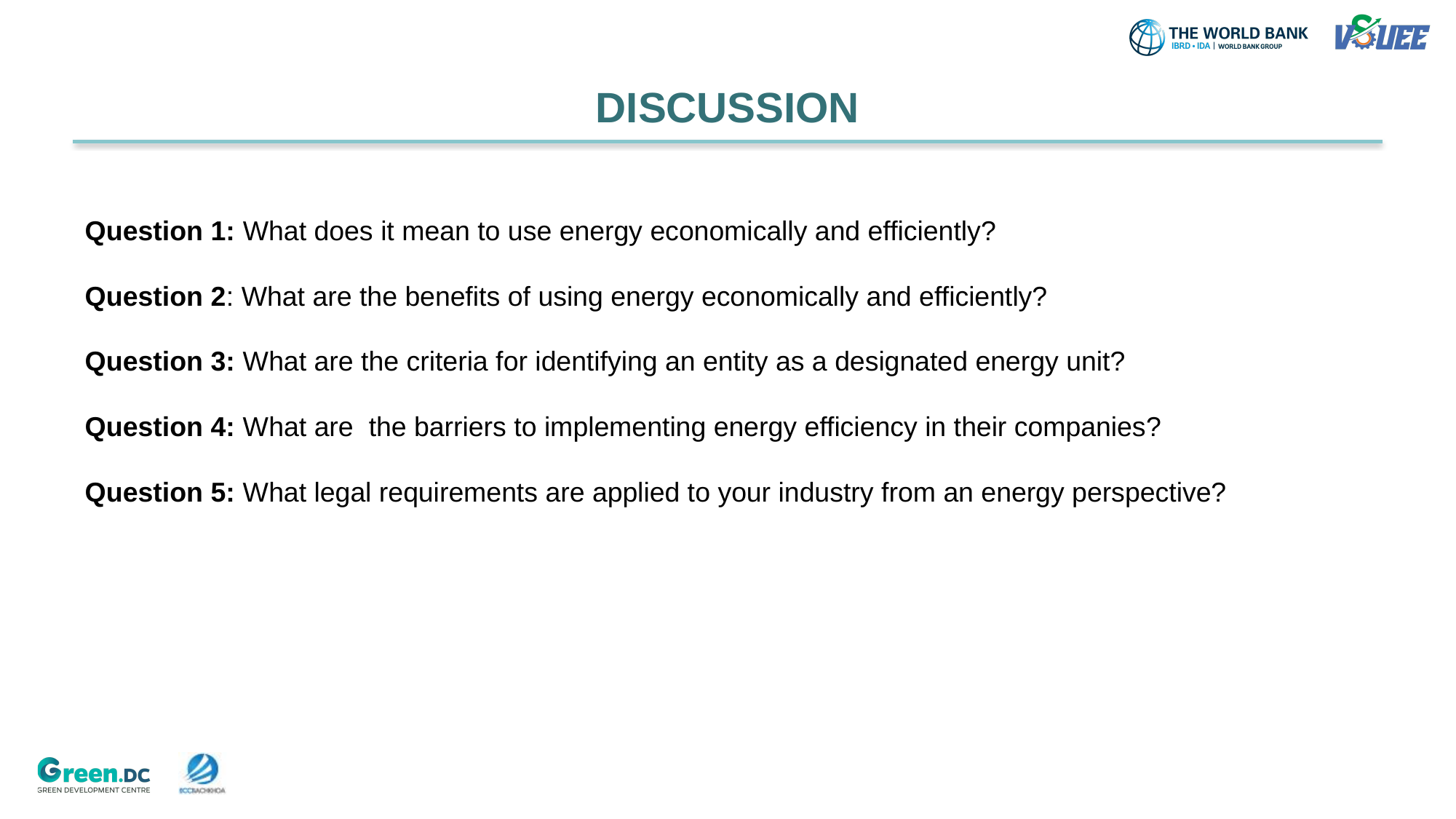

DISCUSSION
Question 1: What does it mean to use energy economically and efficiently?
Question 2: What are the benefits of using energy economically and efficiently?
Question 3: What are the criteria for identifying an entity as a designated energy unit?
Question 4: What are  the barriers to implementing energy efficiency in their companies?
Question 5: What legal requirements are applied to your industry from an energy perspective?